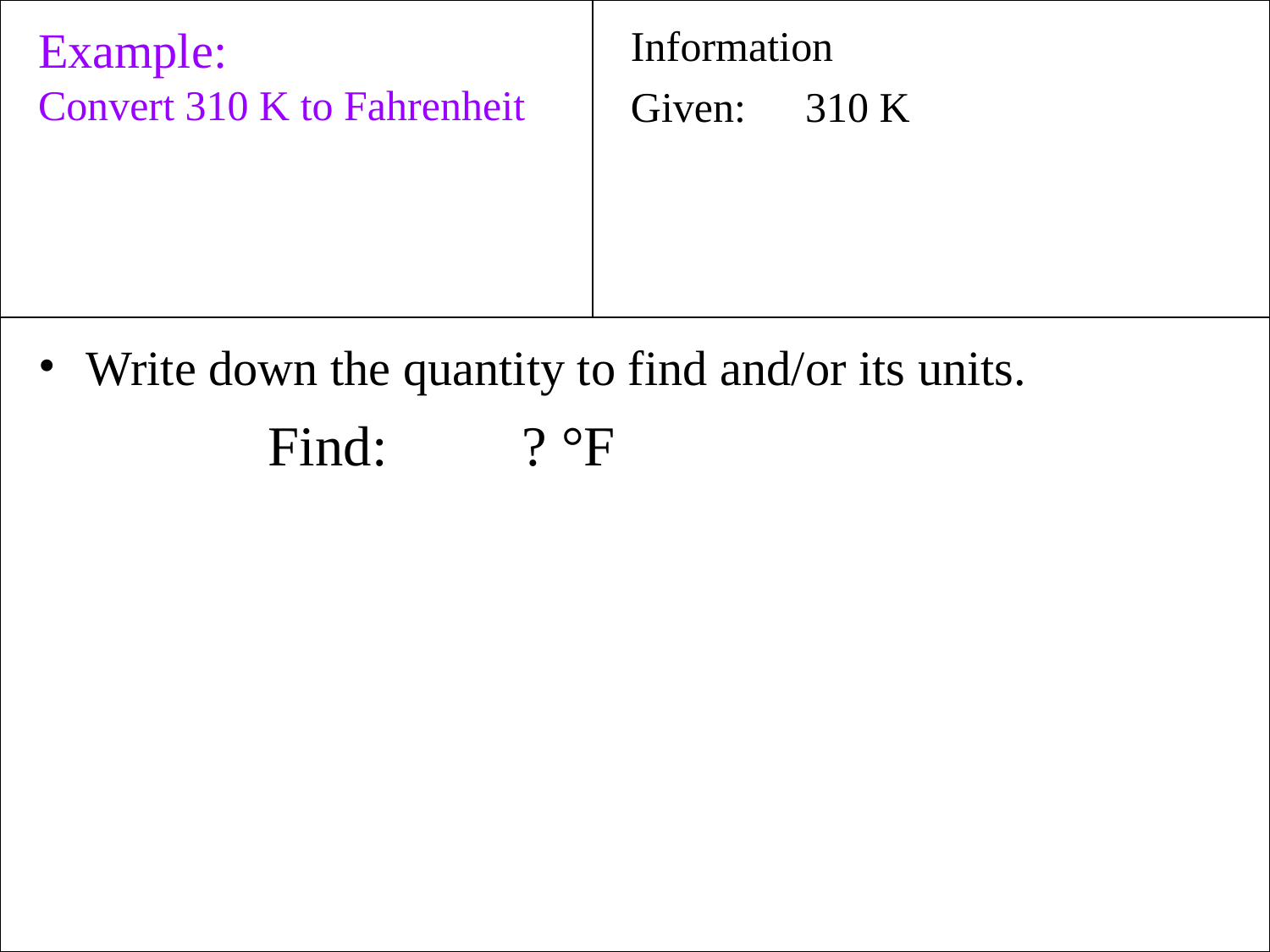

Example:
Convert 310 K to Fahrenheit
Information
Given:	310 K

Write down the quantity to find and/or its units.
		Find: 	? °F